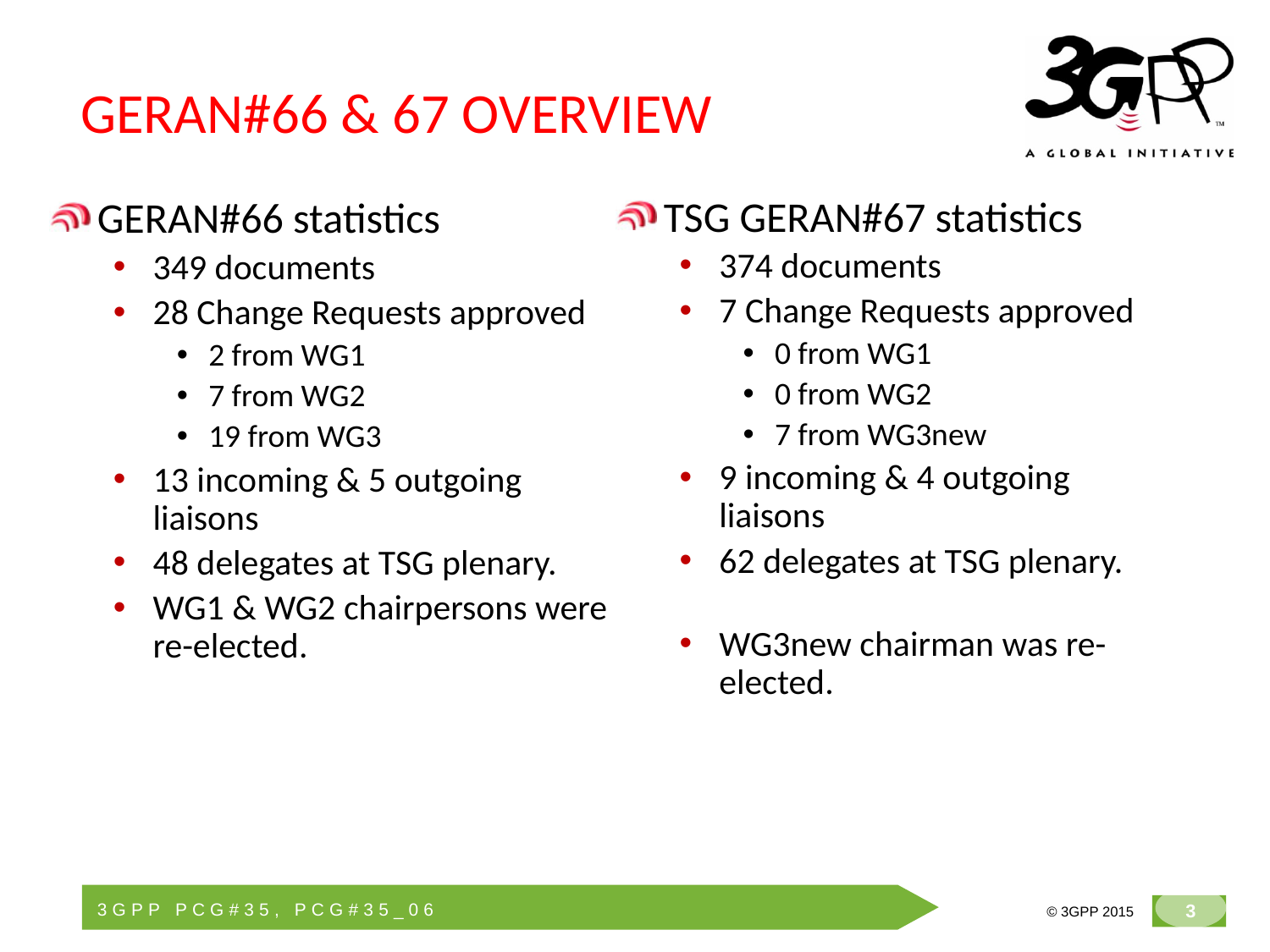

# GERAN#66 & 67 OVERVIEW
TSG GERAN#67 statistics
374 documents
7 Change Requests approved
0 from WG1
0 from WG2
7 from WG3new
9 incoming & 4 outgoing liaisons
62 delegates at TSG plenary.
WG3new chairman was re-elected.
GERAN#66 statistics
349 documents
28 Change Requests approved
2 from WG1
7 from WG2
19 from WG3
13 incoming & 5 outgoing liaisons
48 delegates at TSG plenary.
WG1 & WG2 chairpersons were re-elected.